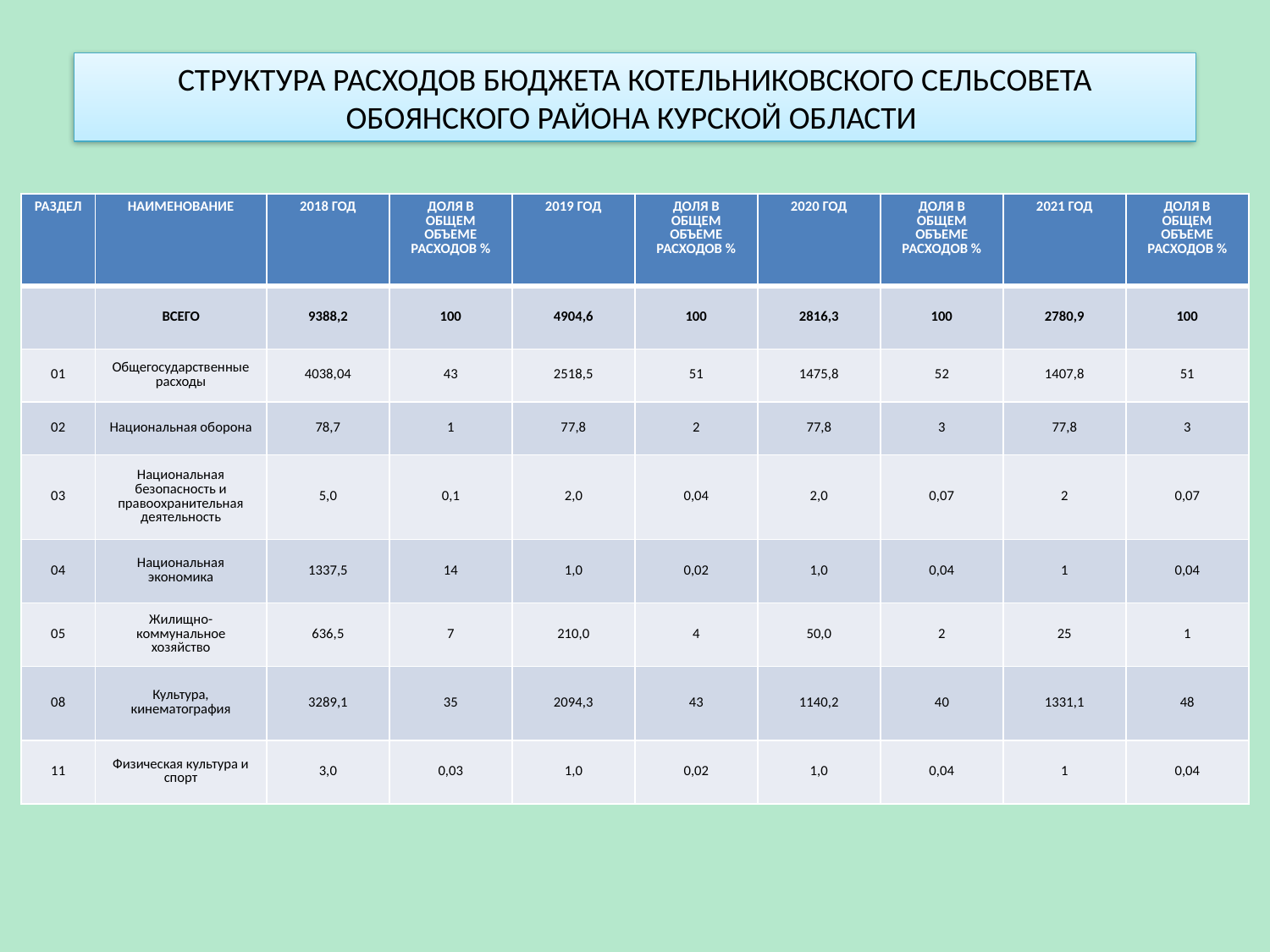

СТРУКТУРА РАСХОДОВ БЮДЖЕТА КОТЕЛЬНИКОВСКОГО СЕЛЬСОВЕТА ОБОЯНСКОГО РАЙОНА КУРСКОЙ ОБЛАСТИ
| РАЗДЕЛ | НАИМЕНОВАНИЕ | 2018 ГОД | ДОЛЯ В ОБЩЕМ ОБЪЕМЕ РАСХОДОВ % | 2019 ГОД | ДОЛЯ В ОБЩЕМ ОБЪЕМЕ РАСХОДОВ % | 2020 ГОД | ДОЛЯ В ОБЩЕМ ОБЪЕМЕ РАСХОДОВ % | 2021 ГОД | ДОЛЯ В ОБЩЕМ ОБЪЕМЕ РАСХОДОВ % |
| --- | --- | --- | --- | --- | --- | --- | --- | --- | --- |
|  | ВСЕГО | 9388,2 | 100 | 4904,6 | 100 | 2816,3 | 100 | 2780,9 | 100 |
| 01 | Общегосударственные расходы | 4038,04 | 43 | 2518,5 | 51 | 1475,8 | 52 | 1407,8 | 51 |
| 02 | Национальная оборона | 78,7 | 1 | 77,8 | 2 | 77,8 | 3 | 77,8 | 3 |
| 03 | Национальная безопасность и правоохранительная деятельность | 5,0 | 0,1 | 2,0 | 0,04 | 2,0 | 0,07 | 2 | 0,07 |
| 04 | Национальная экономика | 1337,5 | 14 | 1,0 | 0,02 | 1,0 | 0,04 | 1 | 0,04 |
| 05 | Жилищно-коммунальное хозяйство | 636,5 | 7 | 210,0 | 4 | 50,0 | 2 | 25 | 1 |
| 08 | Культура, кинематография | 3289,1 | 35 | 2094,3 | 43 | 1140,2 | 40 | 1331,1 | 48 |
| 11 | Физическая культура и спорт | 3,0 | 0,03 | 1,0 | 0,02 | 1,0 | 0,04 | 1 | 0,04 |